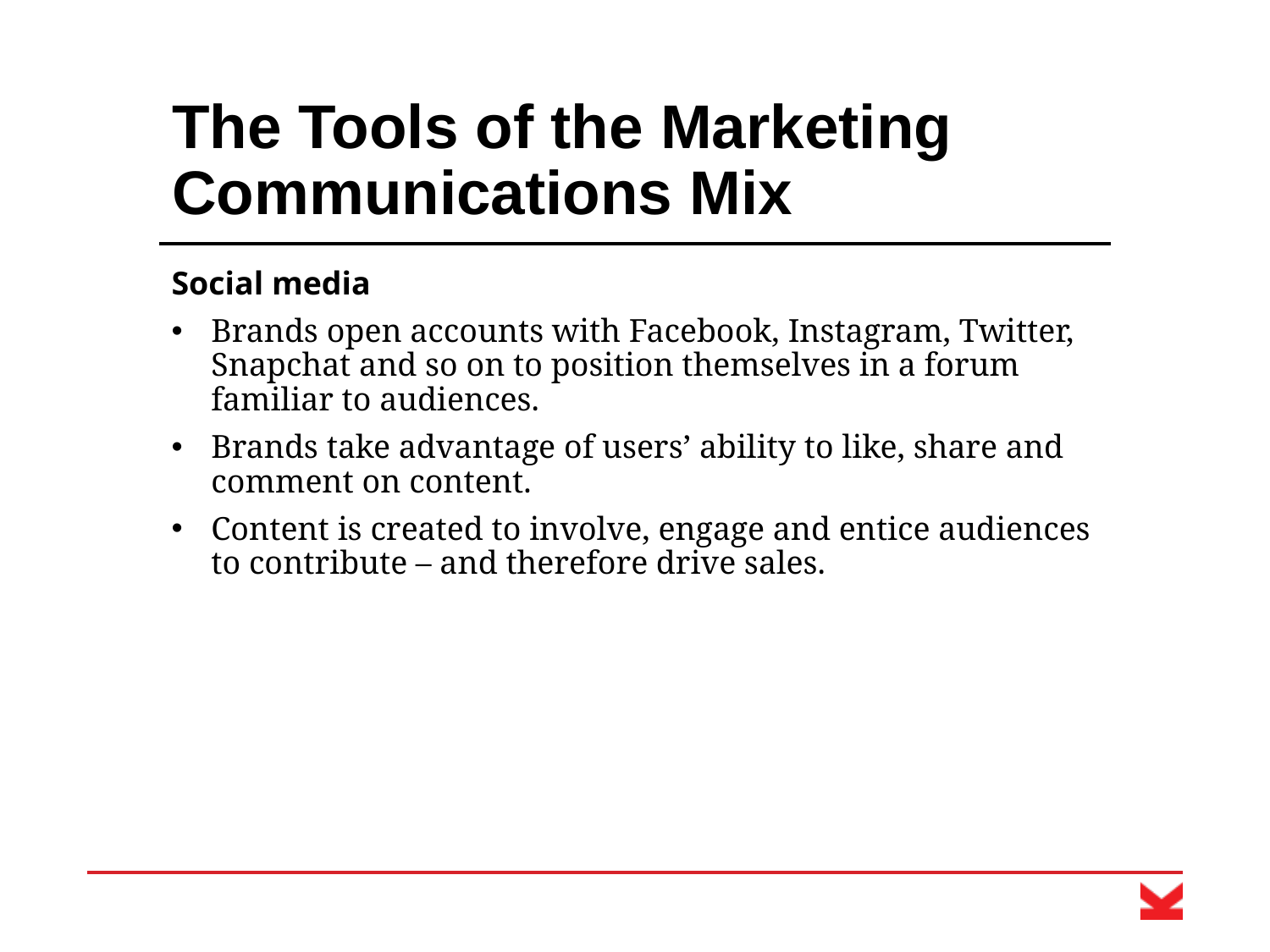

# The Tools of the Marketing Communications Mix
Social media
Brands open accounts with Facebook, Instagram, Twitter, Snapchat and so on to position themselves in a forum familiar to audiences.
Brands take advantage of users’ ability to like, share and comment on content.
Content is created to involve, engage and entice audiences to contribute – and therefore drive sales.